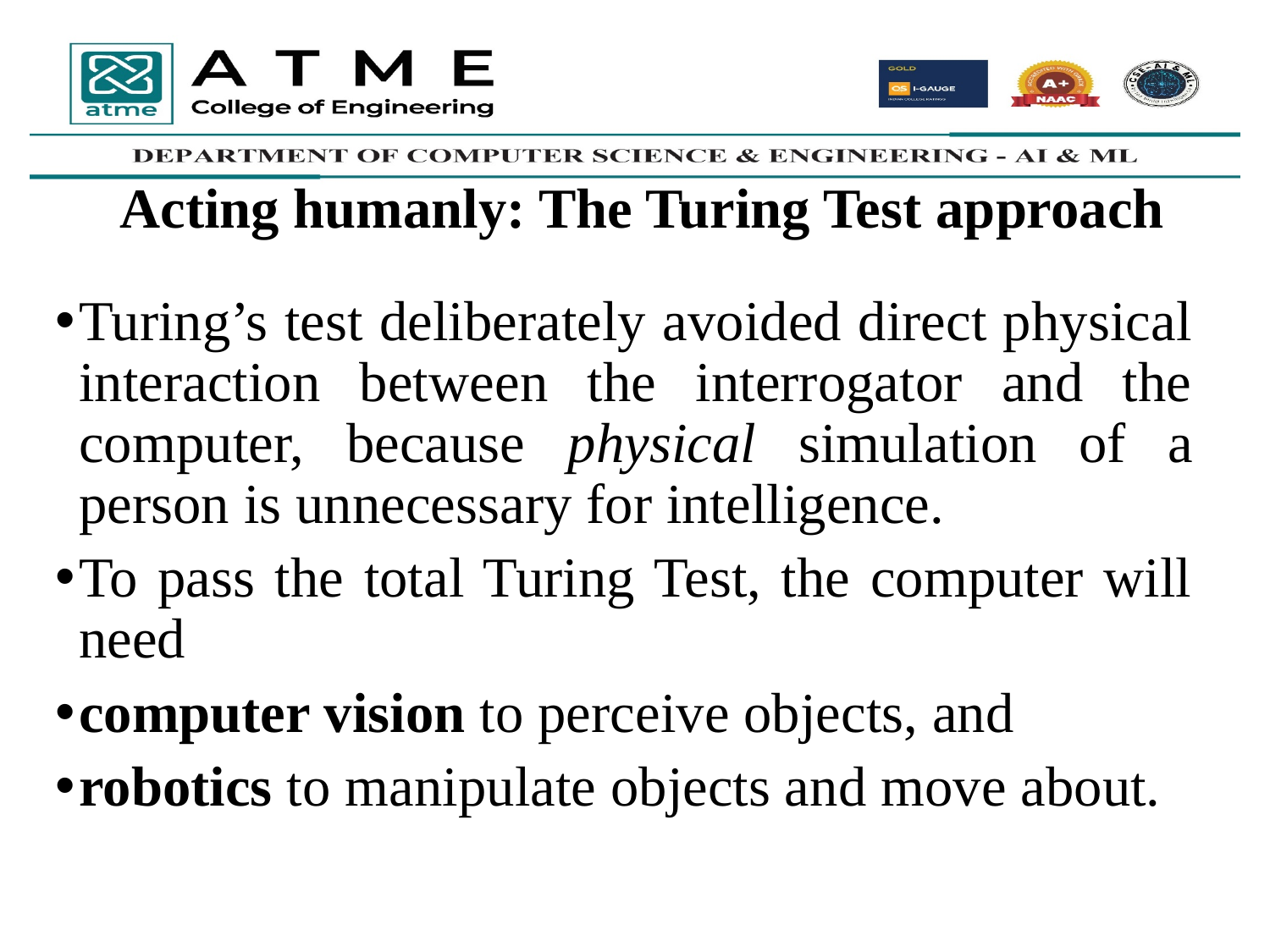

# Acting humanly: The Turing Test approach
Turing’s test deliberately avoided direct physical interaction between the interrogator and the computer, because physical simulation of a person is unnecessary for intelligence.
To pass the total Turing Test, the computer will need
computer vision to perceive objects, and
robotics to manipulate objects and move about.